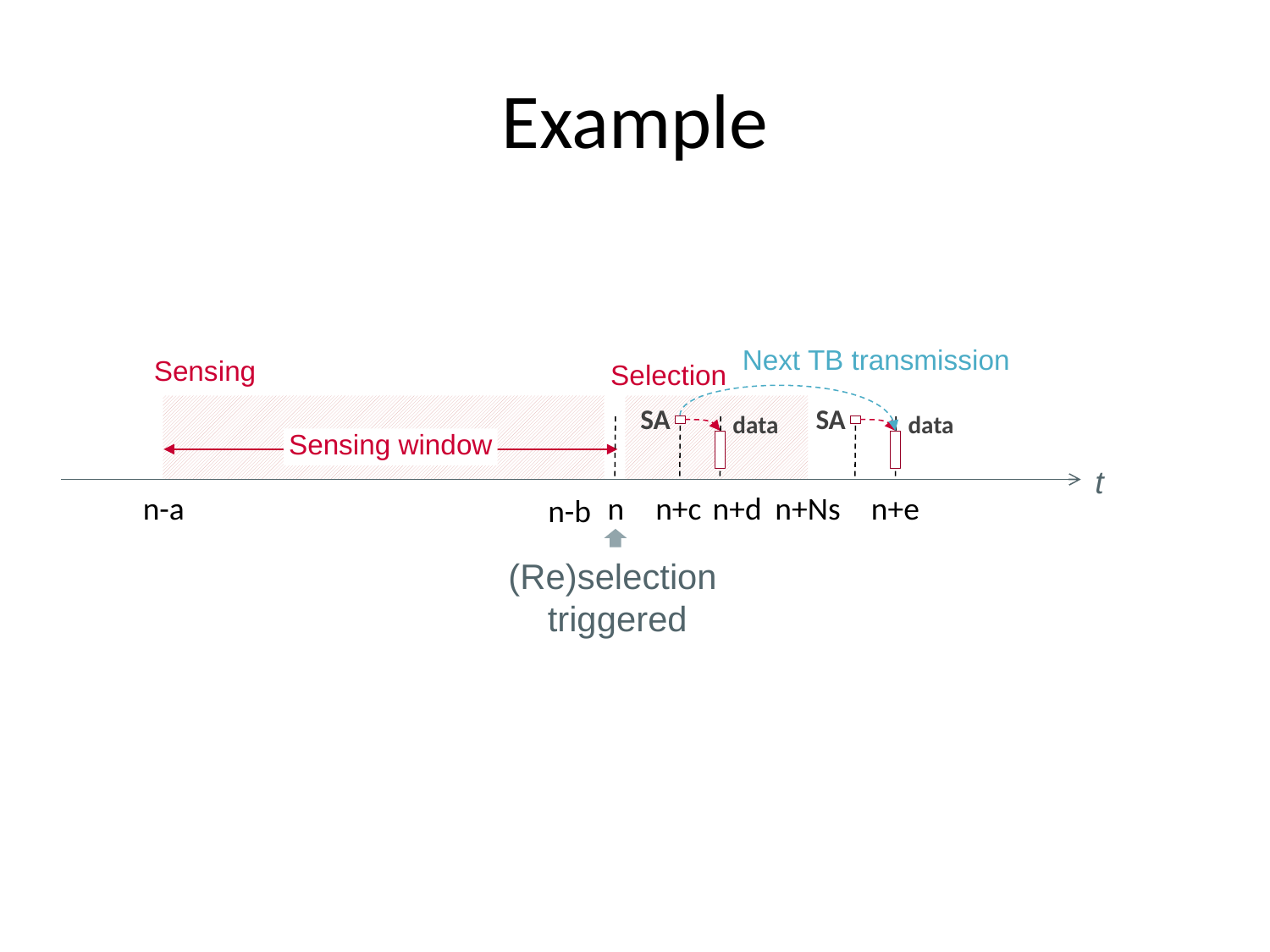

# Example
Next TB transmission
Sensing
Selection

SA
SA
data
data

Sensing window

t
n-a
n
n+c
n+d
n+Ns
n+e
n-b

(Re)selection
triggered